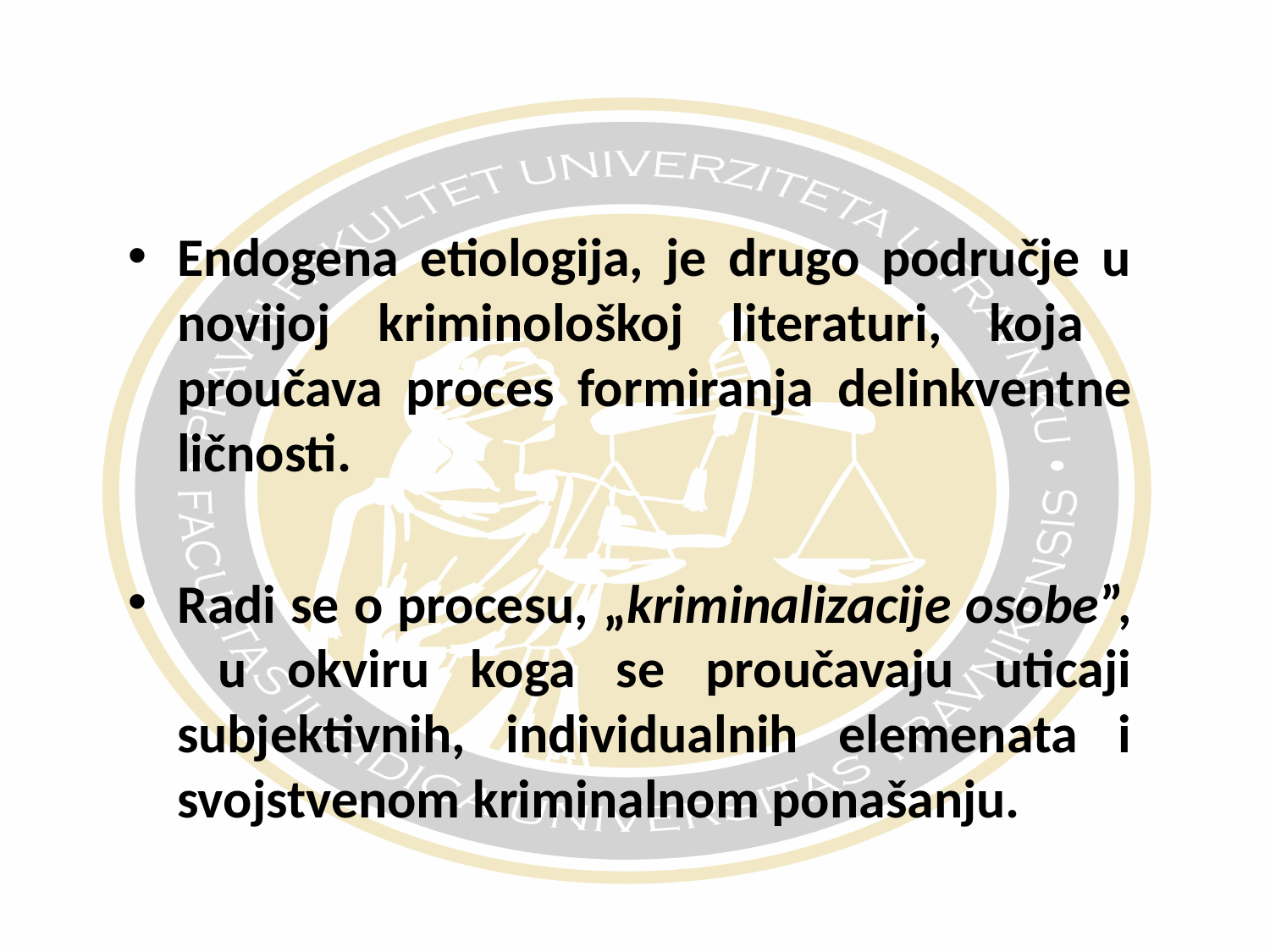

#
Endogena etiologija, je drugo područje u novijoj kriminološkoj literaturi, koja  proučava proces formiranja delinkventne ličnosti.

Radi se o procesu, „kriminalizacije osobe”,  u okviru koga se proučavaju uticaji subjektivnih, individualnih elemenata i svojstvenom kriminalnom ponašanju.